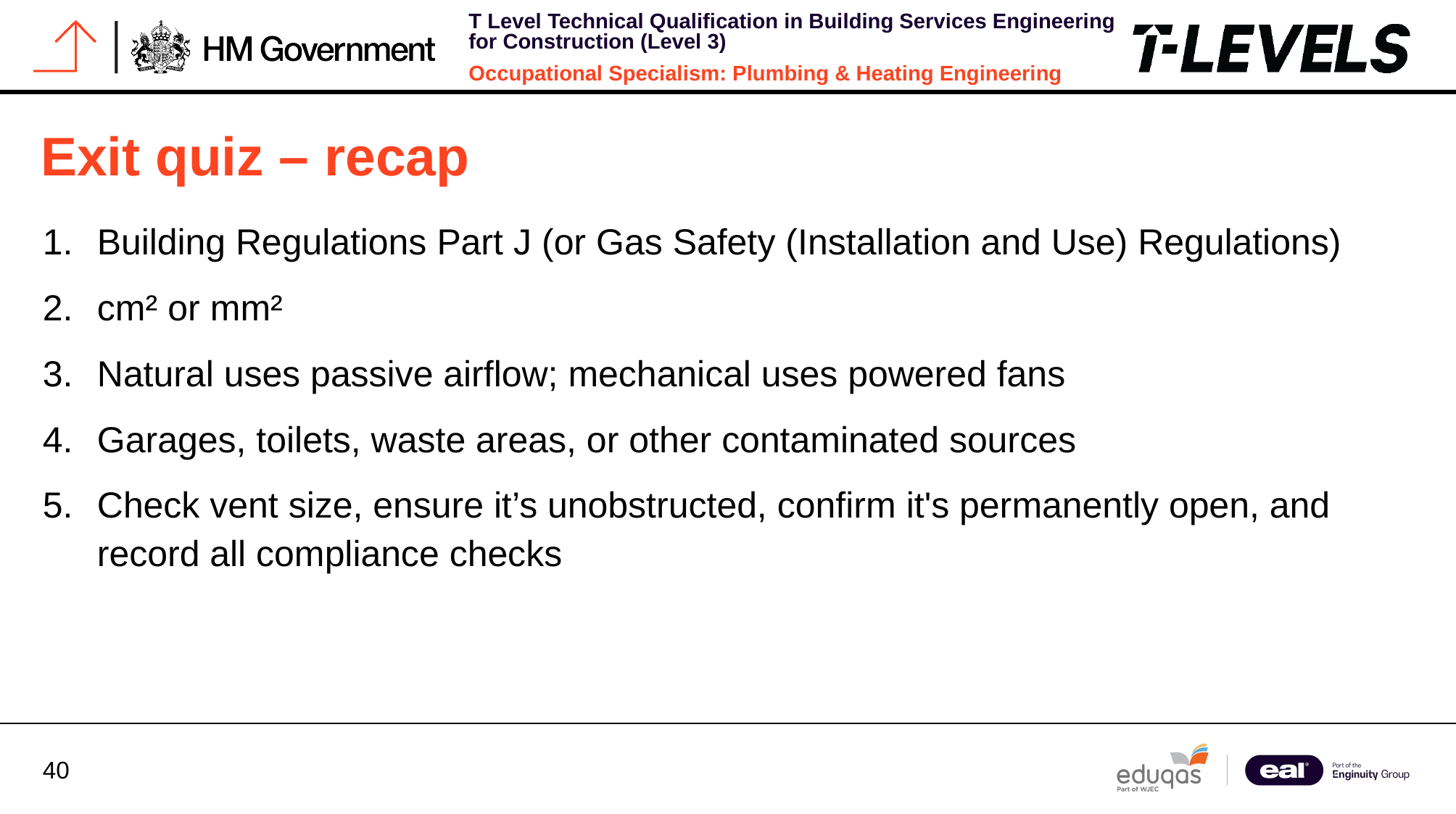

# Exit quiz – recap
Building Regulations Part J (or Gas Safety (Installation and Use) Regulations)
cm² or mm²
Natural uses passive airflow; mechanical uses powered fans
Garages, toilets, waste areas, or other contaminated sources
Check vent size, ensure it’s unobstructed, confirm it's permanently open, and record all compliance checks